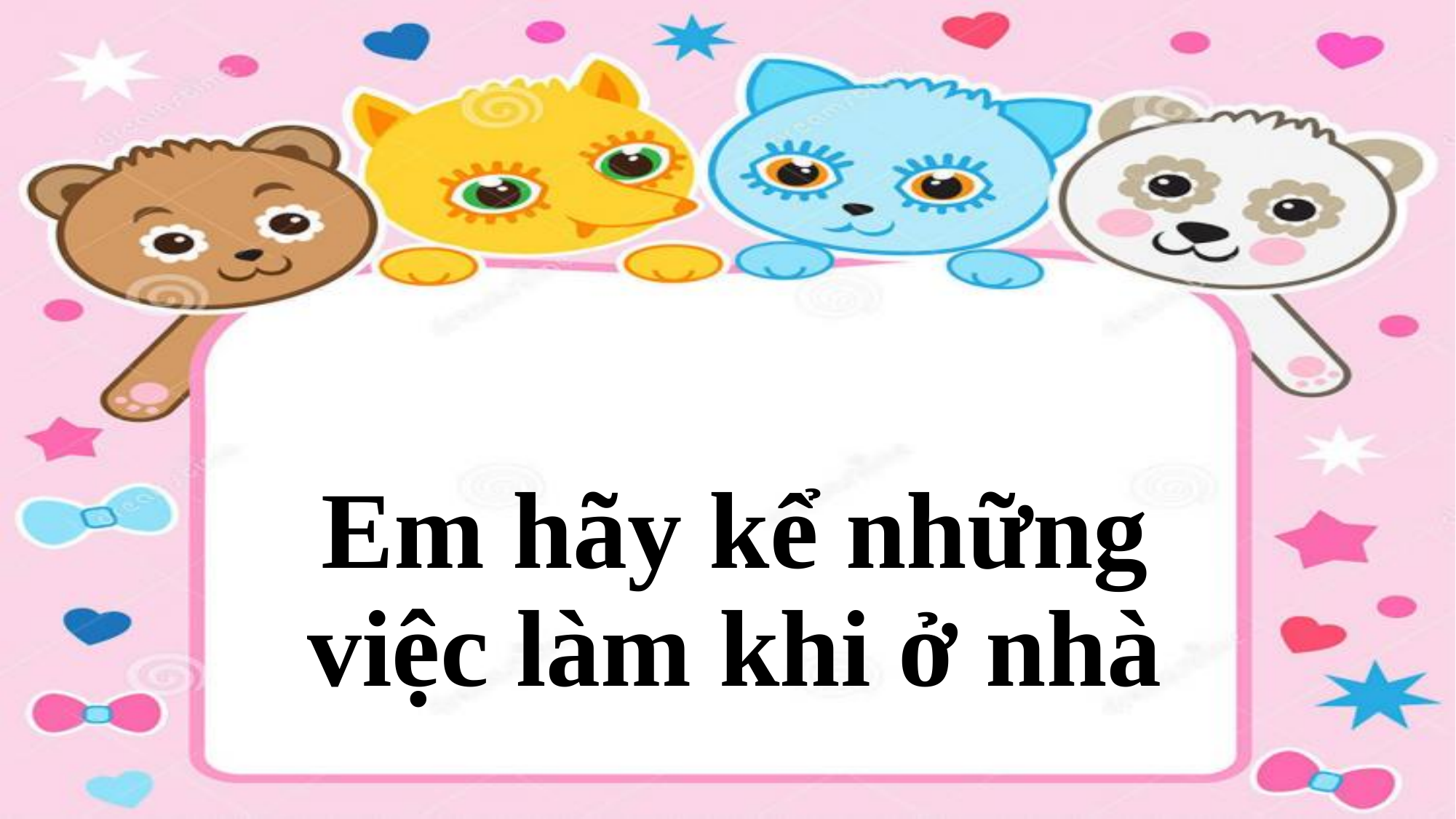

#

Em hãy kể những việc làm khi ở nhà